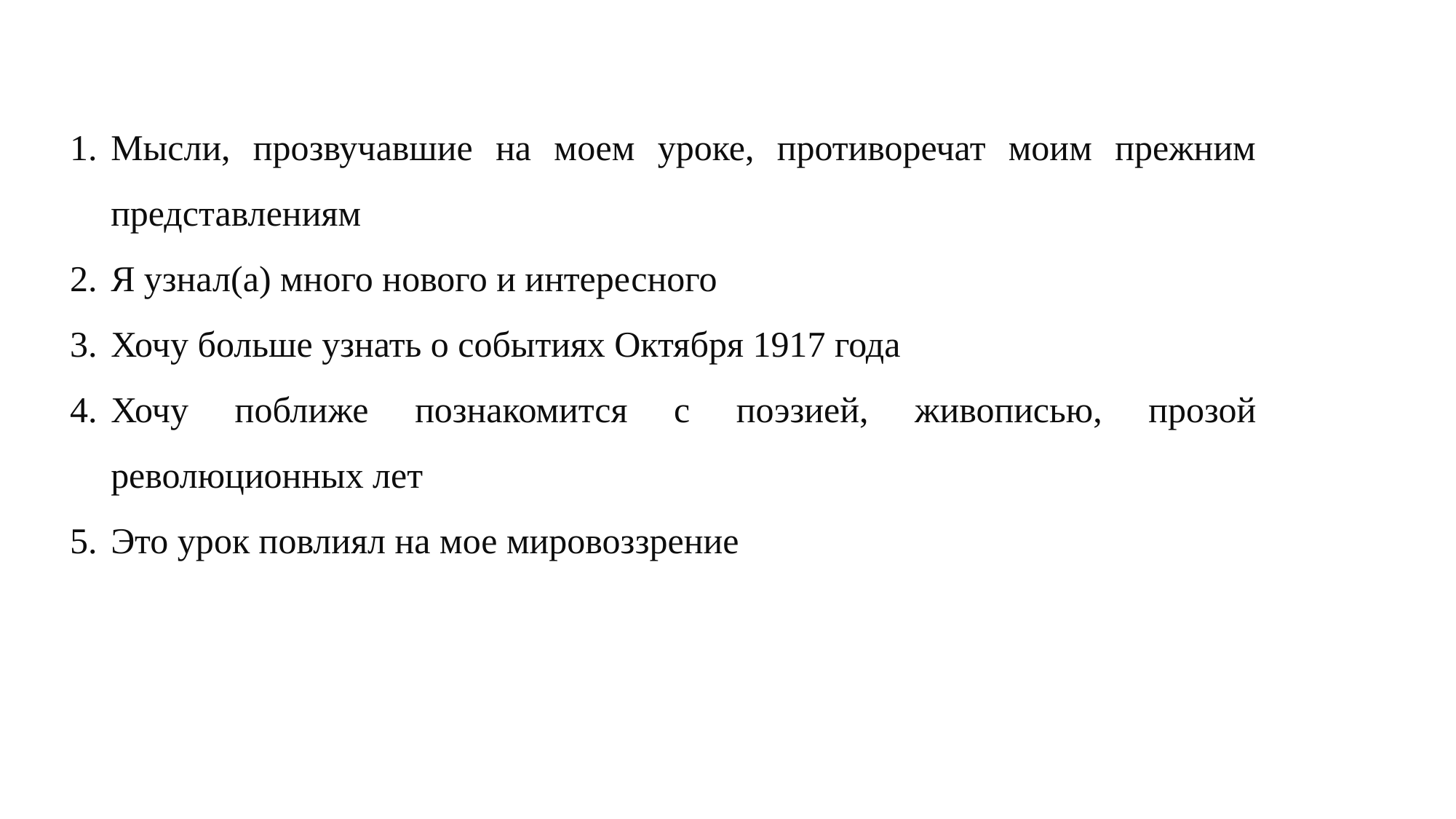

Мысли, прозвучавшие на моем уроке, противоречат моим прежним представлениям
Я узнал(а) много нового и интересного
Хочу больше узнать о событиях Октября 1917 года
Хочу поближе познакомится с поэзией, живописью, прозой революционных лет
Это урок повлиял на мое мировоззрение